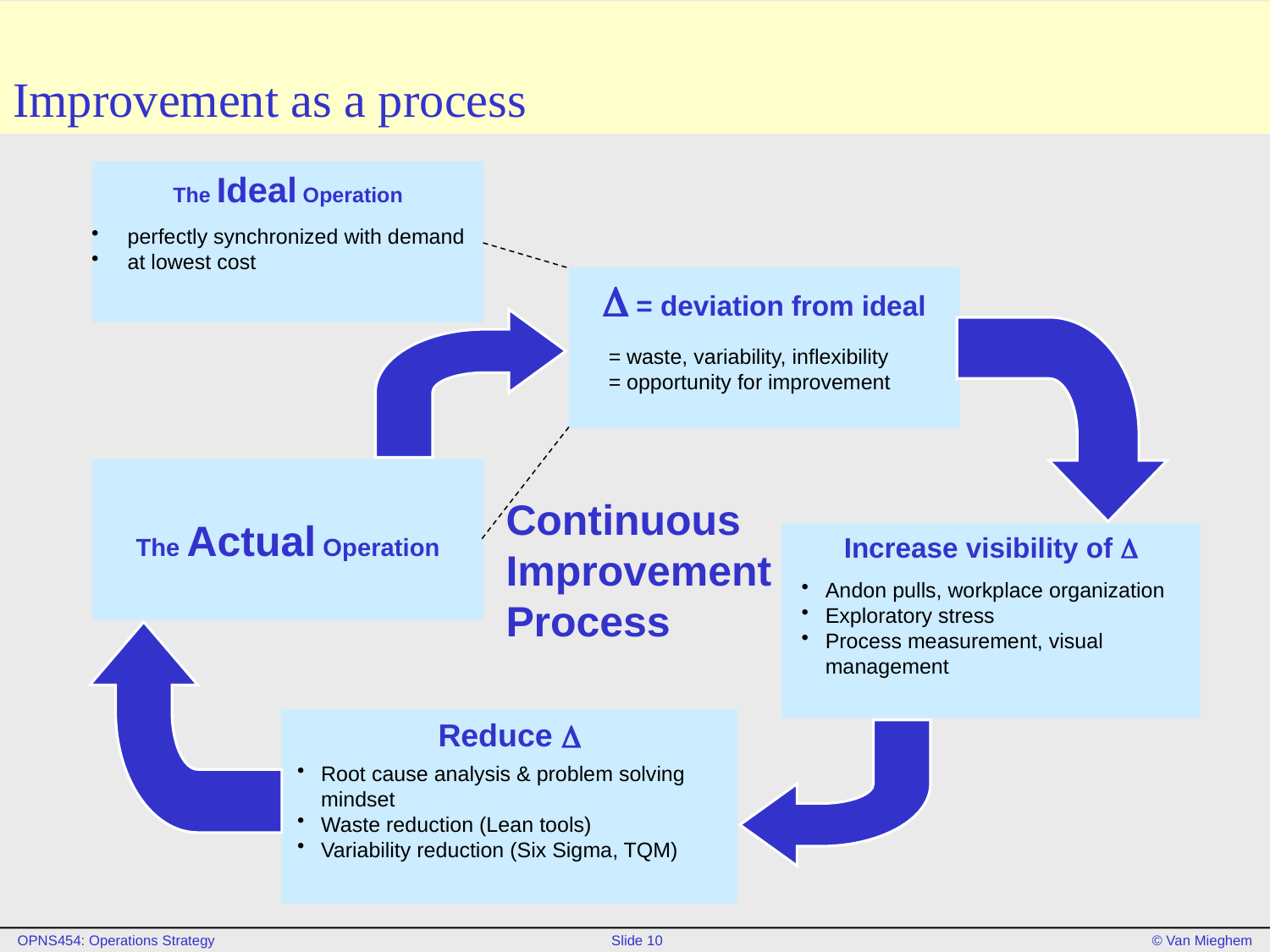

# Improvement as a process
The Ideal Operation
 perfectly synchronized with demand
 at lowest cost

Δ = deviation from ideal

= waste, variability, inflexibility
= opportunity for improvement

The Actual Operation
Continuous
Improvement
Process
Increase visibility of Δ
Andon pulls, workplace organization
Exploratory stress
Process measurement, visual management

Reduce Δ

Root cause analysis & problem solving mindset
Waste reduction (Lean tools)
Variability reduction (Six Sigma, TQM)